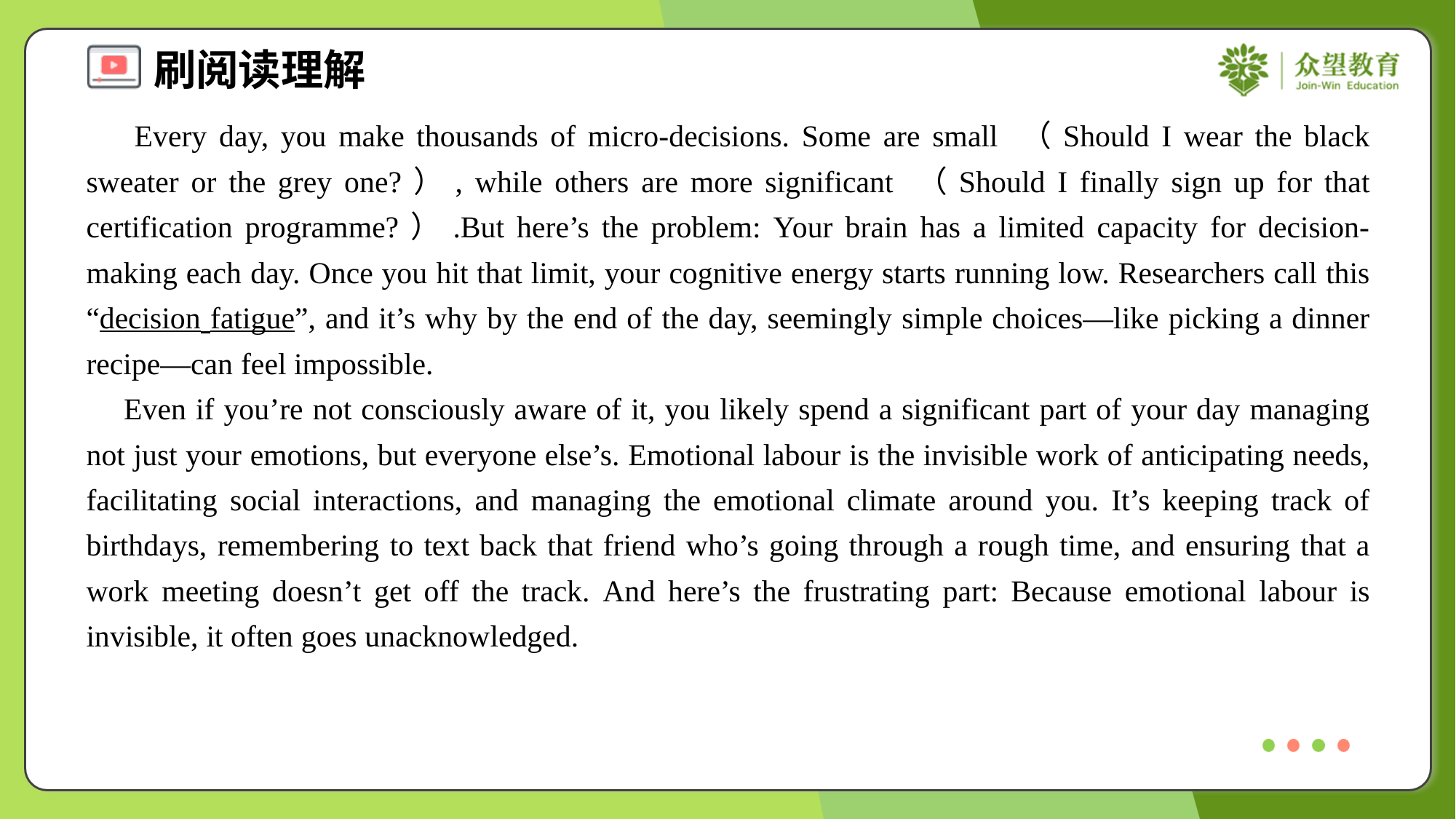

Every day, you make thousands of micro-decisions. Some are small （Should I wear the black sweater or the grey one?）, while others are more significant （Should I finally sign up for that certification programme?）.But here’s the problem: Your brain has a limited capacity for decision-making each day. Once you hit that limit, your cognitive energy starts running low. Researchers call this “decision fatigue”, and it’s why by the end of the day, seemingly simple choices—like picking a dinner recipe—can feel impossible.
    Even if you’re not consciously aware of it, you likely spend a significant part of your day managing not just your emotions, but everyone else’s. Emotional labour is the invisible work of anticipating needs, facilitating social interactions, and managing the emotional climate around you. It’s keeping track of birthdays, remembering to text back that friend who’s going through a rough time, and ensuring that a work meeting doesn’t get off the track. And here’s the frustrating part: Because emotional labour is invisible, it often goes unacknowledged.